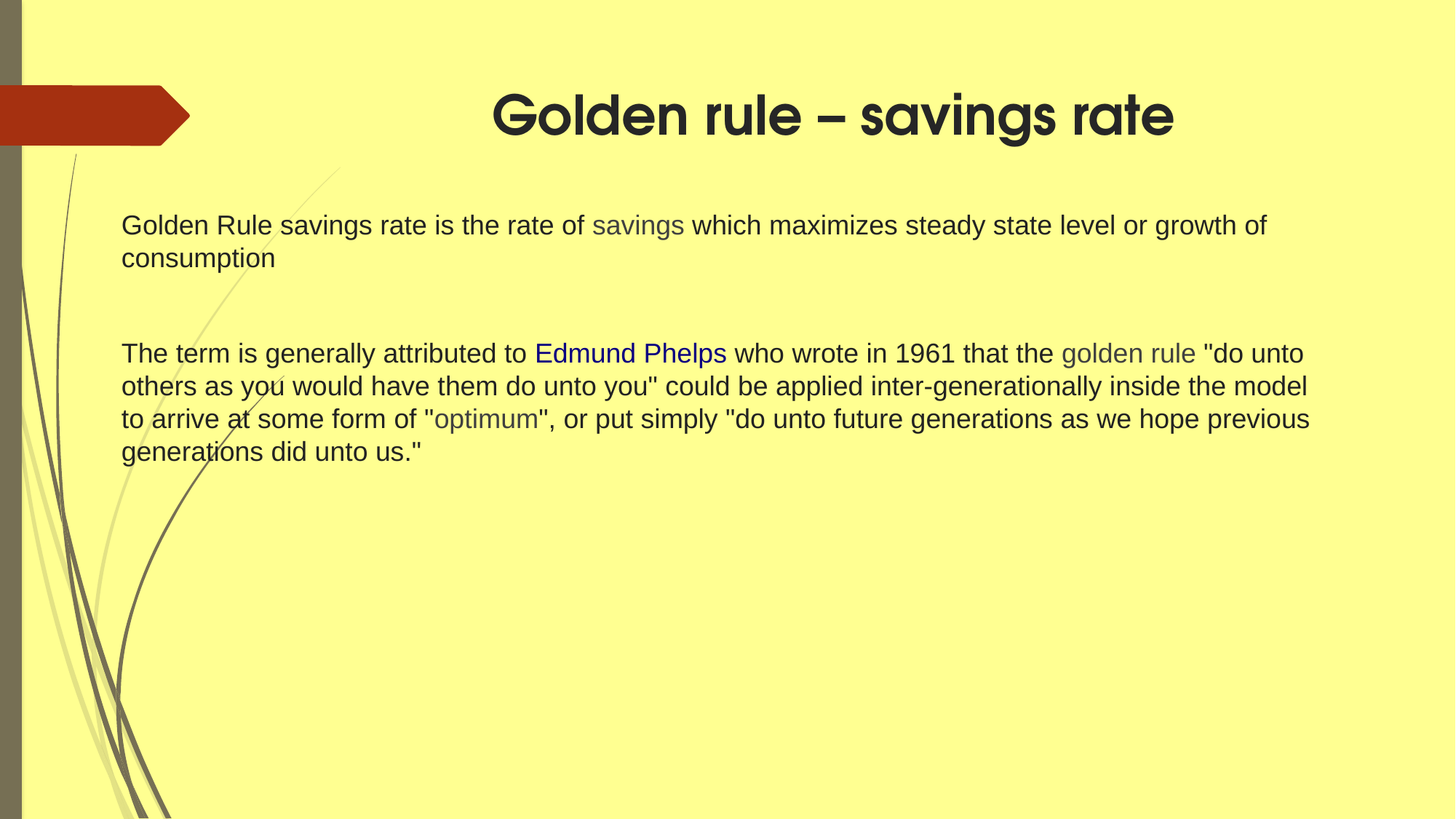

# Golden rule – savings rate
Golden Rule savings rate is the rate of savings which maximizes steady state level or growth of consumption

The term is generally attributed to Edmund Phelps who wrote in 1961 that the golden rule "do unto others as you would have them do unto you" could be applied inter-generationally inside the model to arrive at some form of "optimum", or put simply "do unto future generations as we hope previous generations did unto us."